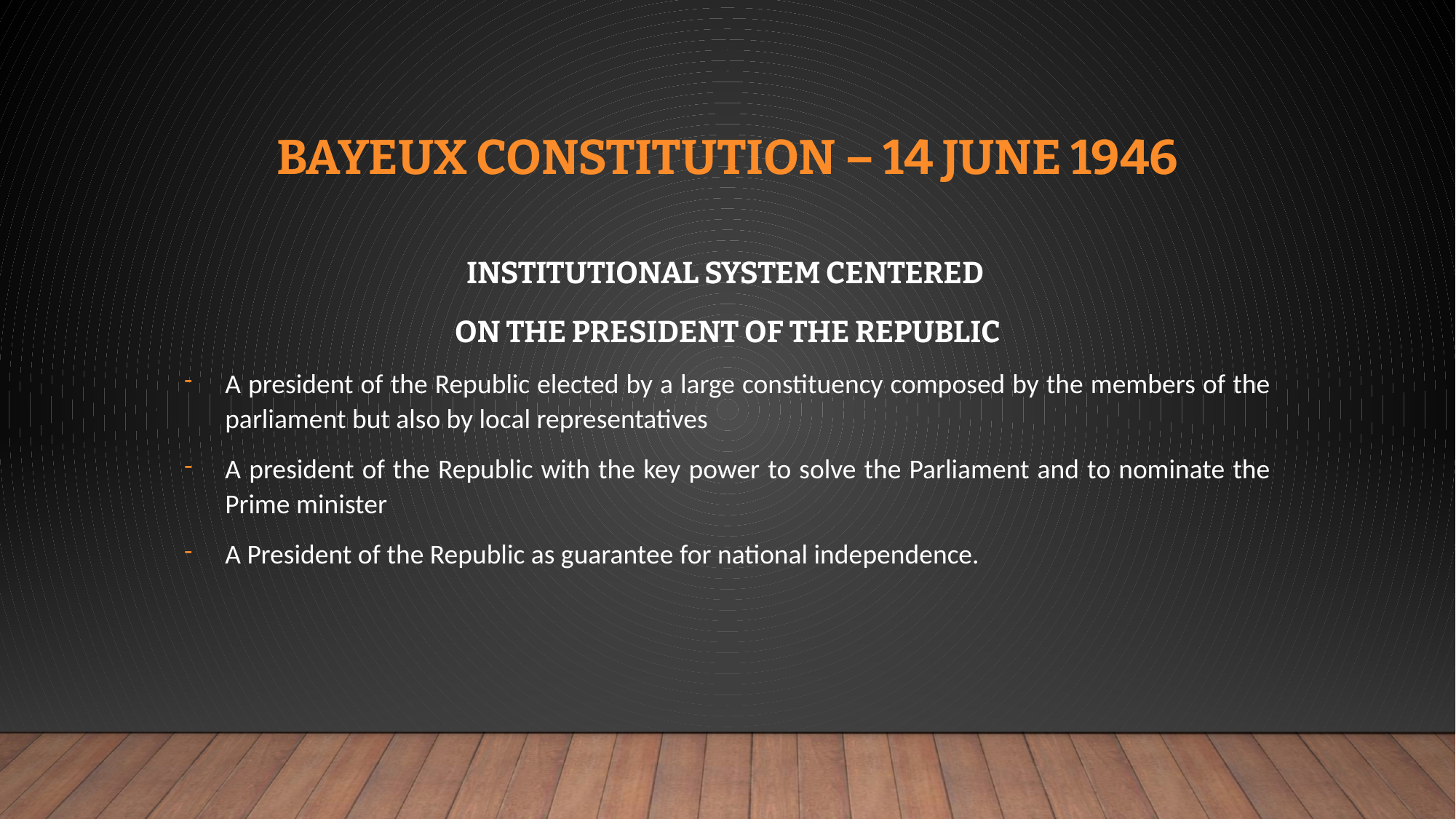

# BAYEUX CONSTITUTION – 14 JUNE 1946
INSTITUTIONAL SYSTEM CENTERED
ON THE PRESIDENT OF THE REPUBLIC
A president of the Republic elected by a large constituency composed by the members of the parliament but also by local representatives
A president of the Republic with the key power to solve the Parliament and to nominate the Prime minister
A President of the Republic as guarantee for national independence.